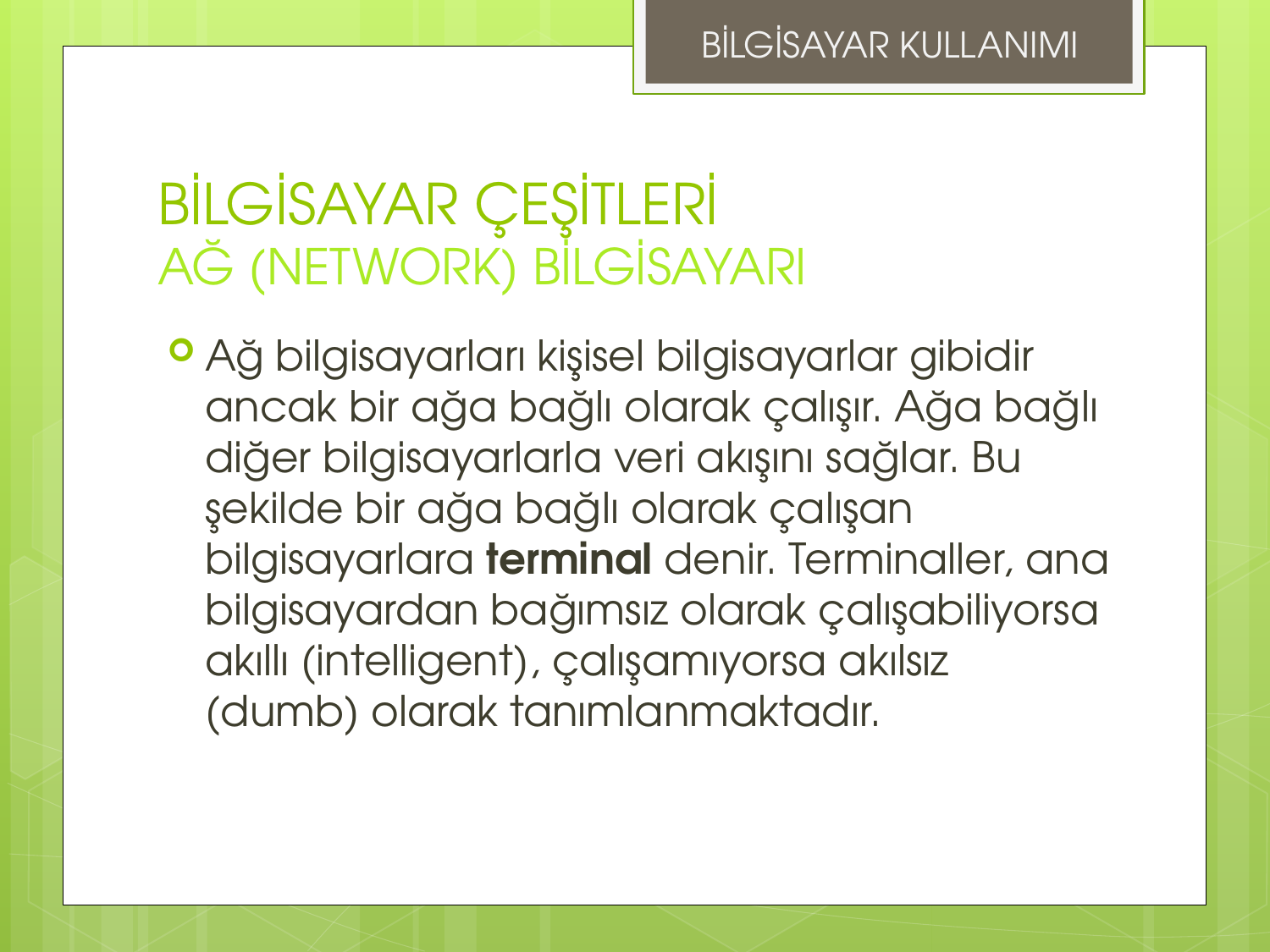

BİLGİSAYAR KULLANIMI
# BİLGİSAYAR ÇEŞİTLERİ AĞ (NETWORK) BİLGİSAYARI
Ağ bilgisayarları kişisel bilgisayarlar gibidir ancak bir ağa bağlı olarak çalışır. Ağa bağlı diğer bilgisayarlarla veri akışını sağlar. Bu şekilde bir ağa bağlı olarak çalışan bilgisayarlara terminal denir. Terminaller, ana bilgisayardan bağımsız olarak çalışabiliyorsa akıllı (intelligent), çalışamıyorsa akılsız (dumb) olarak tanımlanmaktadır.